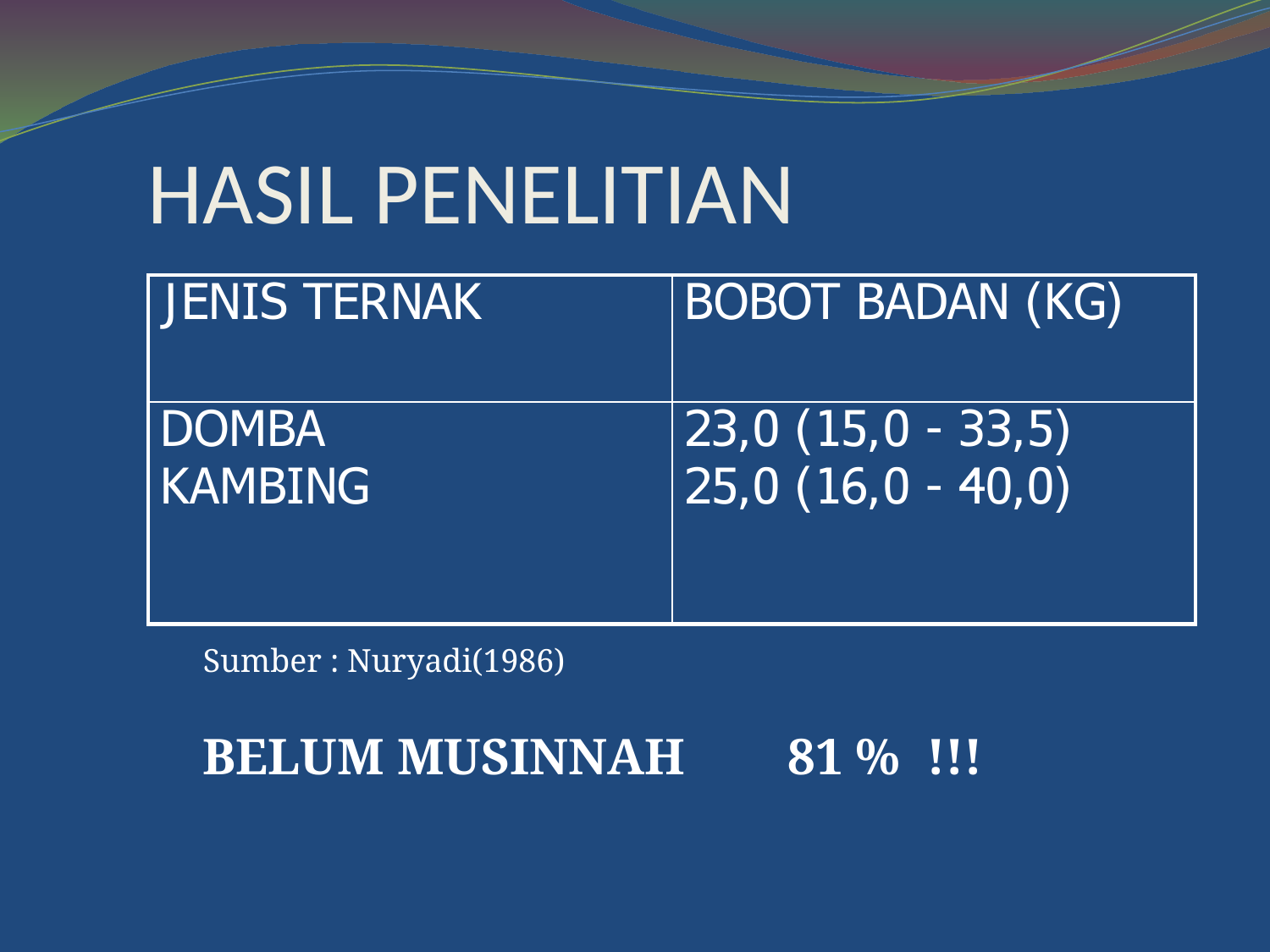

# HASIL PENELITIAN
| JENIS TERNAK | BOBOT BADAN (KG) |
| --- | --- |
| DOMBA KAMBING | 23,0 (15,0 - 33,5) 25,0 (16,0 - 40,0) |
Sumber : Nuryadi(1986)
BELUM MUSINNAH        81 %  !!!